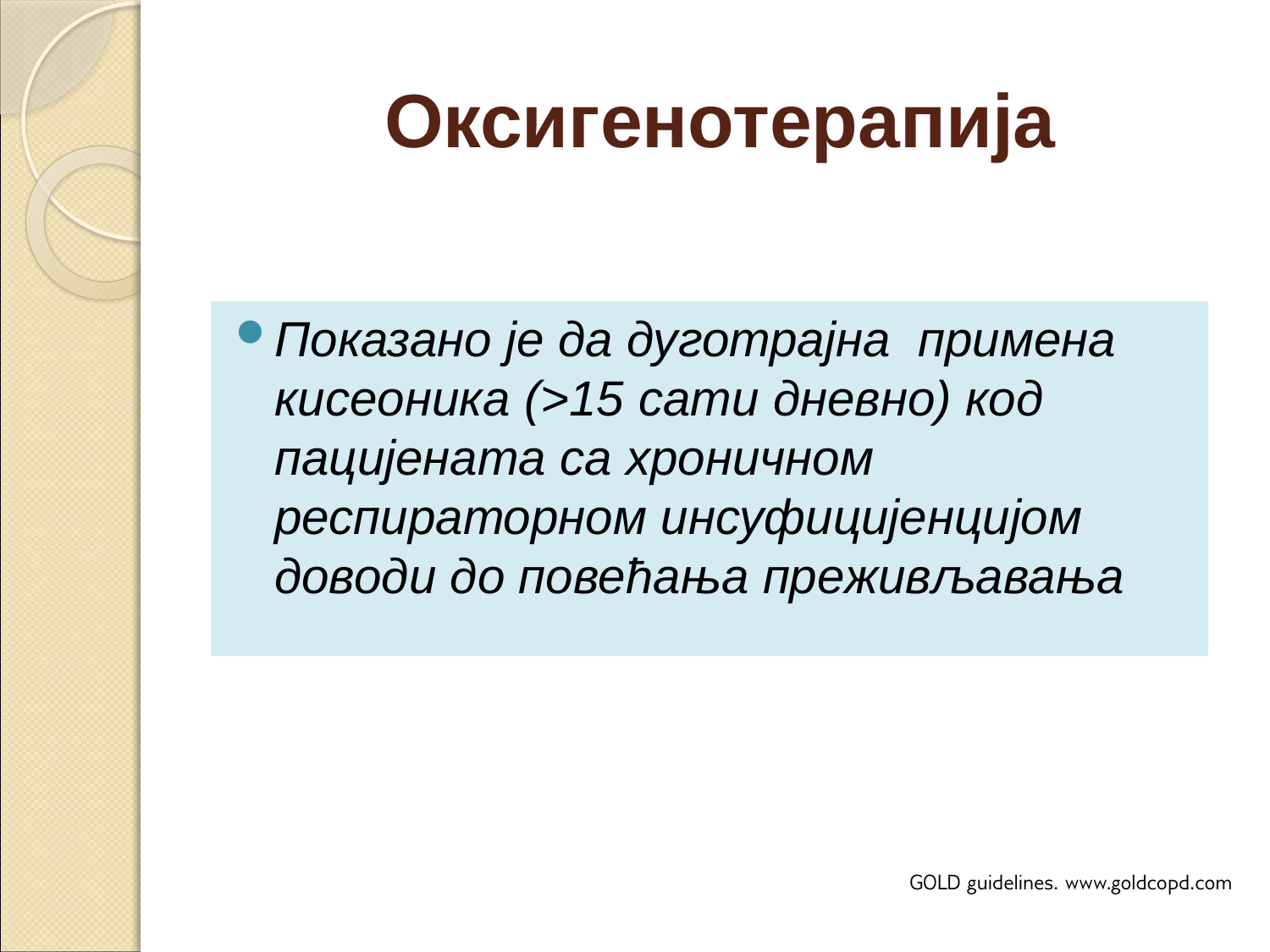

# Оксигенотерапија
Показано је да дуготрајна  примена кисеоника (>15 сати дневно) код пацијената са хроничном респираторном инсуфицијенцијом доводи до повећања преживљавања

GOLD guidelines. www.goldcopd.com